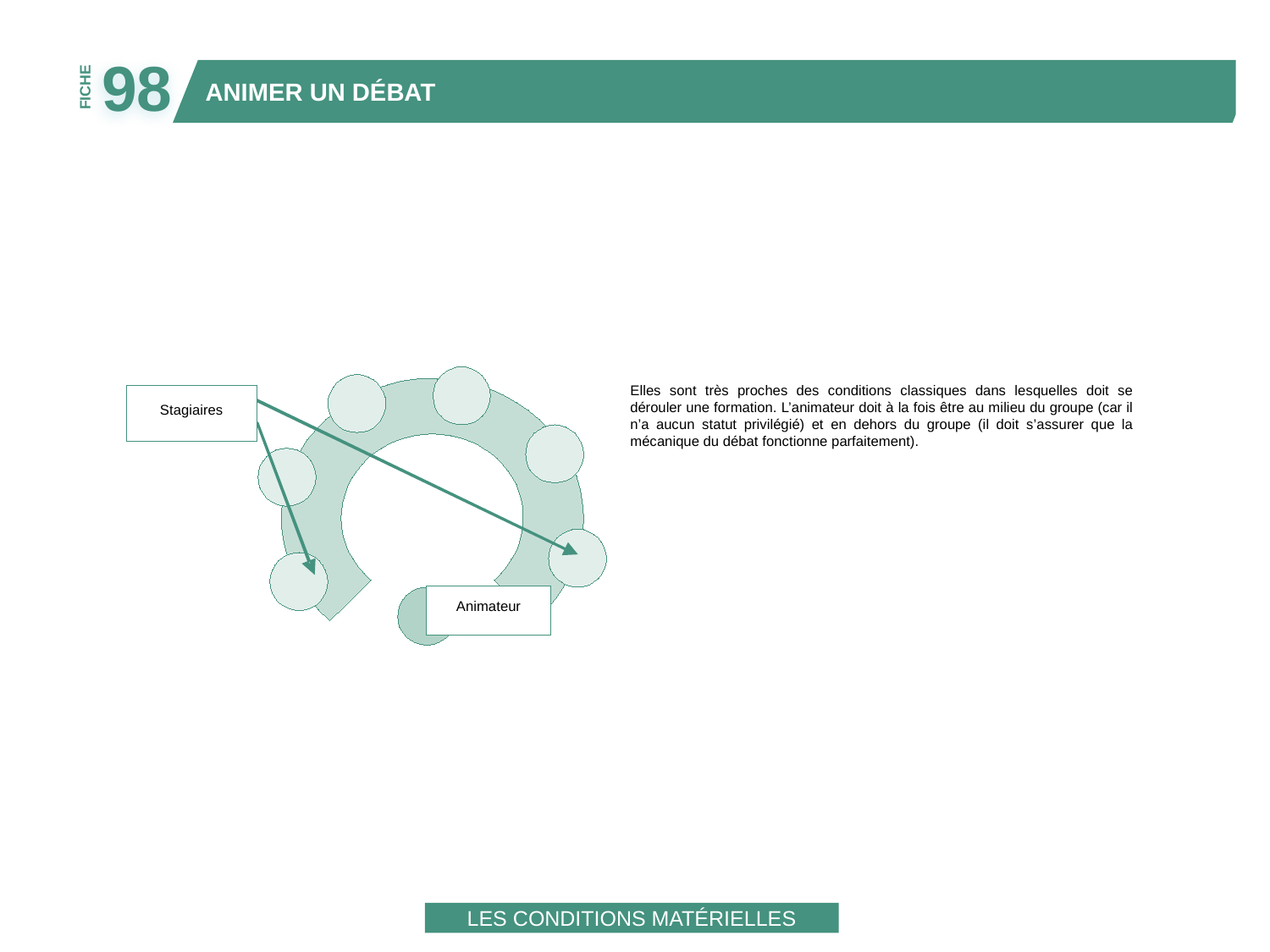

98

ANIMER UN DÉBAT
FICHE

Elles sont très proches des conditions classiques dans lesquelles doit se dérouler une formation. L’animateur doit à la fois être au milieu du groupe (car il n’a aucun statut privilégié) et en dehors du groupe (il doit s’assurer que la mécanique du débat fonctionne parfaitement).

Stagiaires

Animateur
LES CONDITIONS MATÉRIELLES